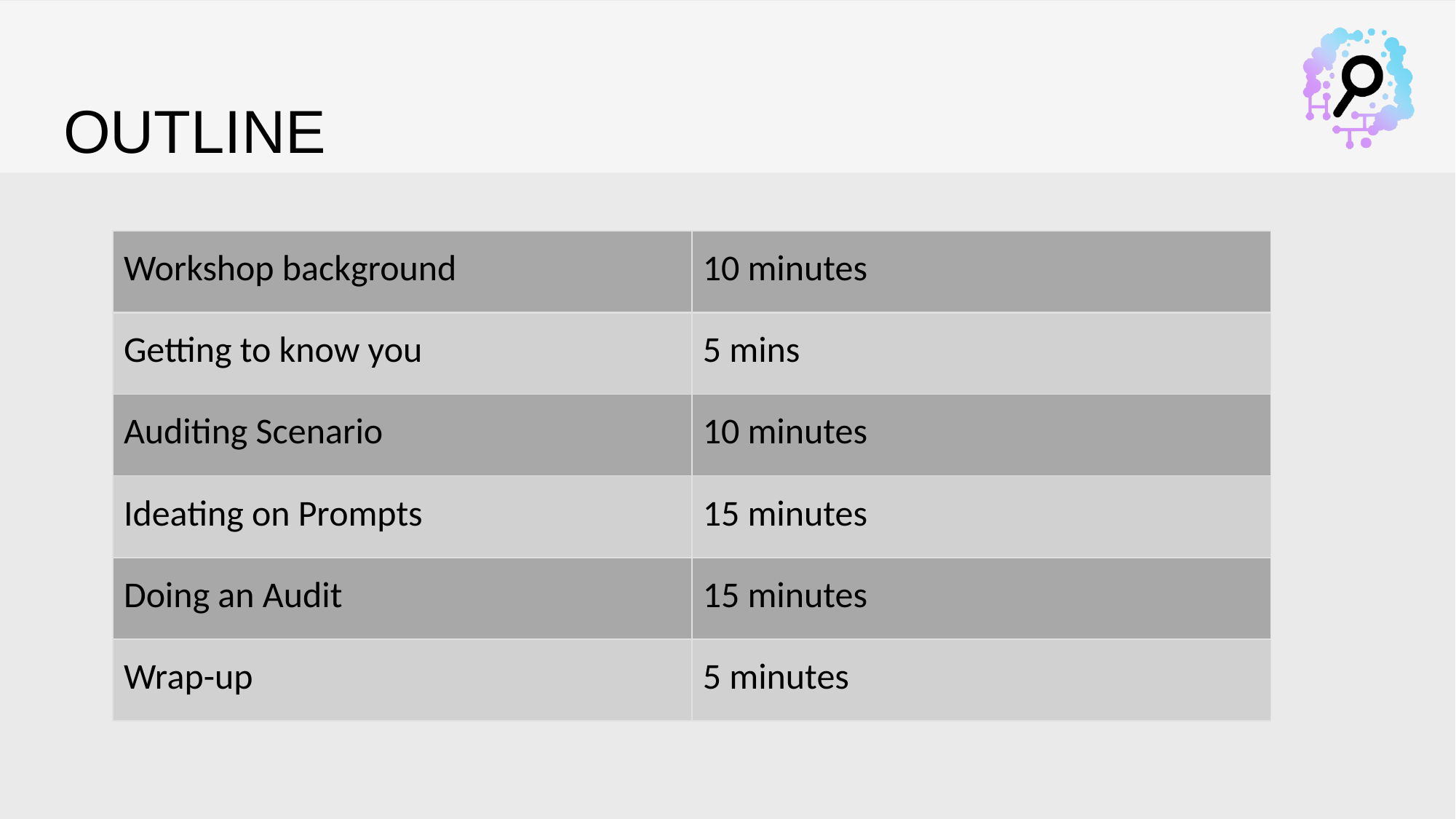

# Outline
| Workshop background | 10 minutes |
| --- | --- |
| Getting to know you | 5 mins |
| Auditing Scenario | 10 minutes |
| Ideating on Prompts | 15 minutes |
| Doing an Audit | 15 minutes |
| Wrap-up | 5 minutes |